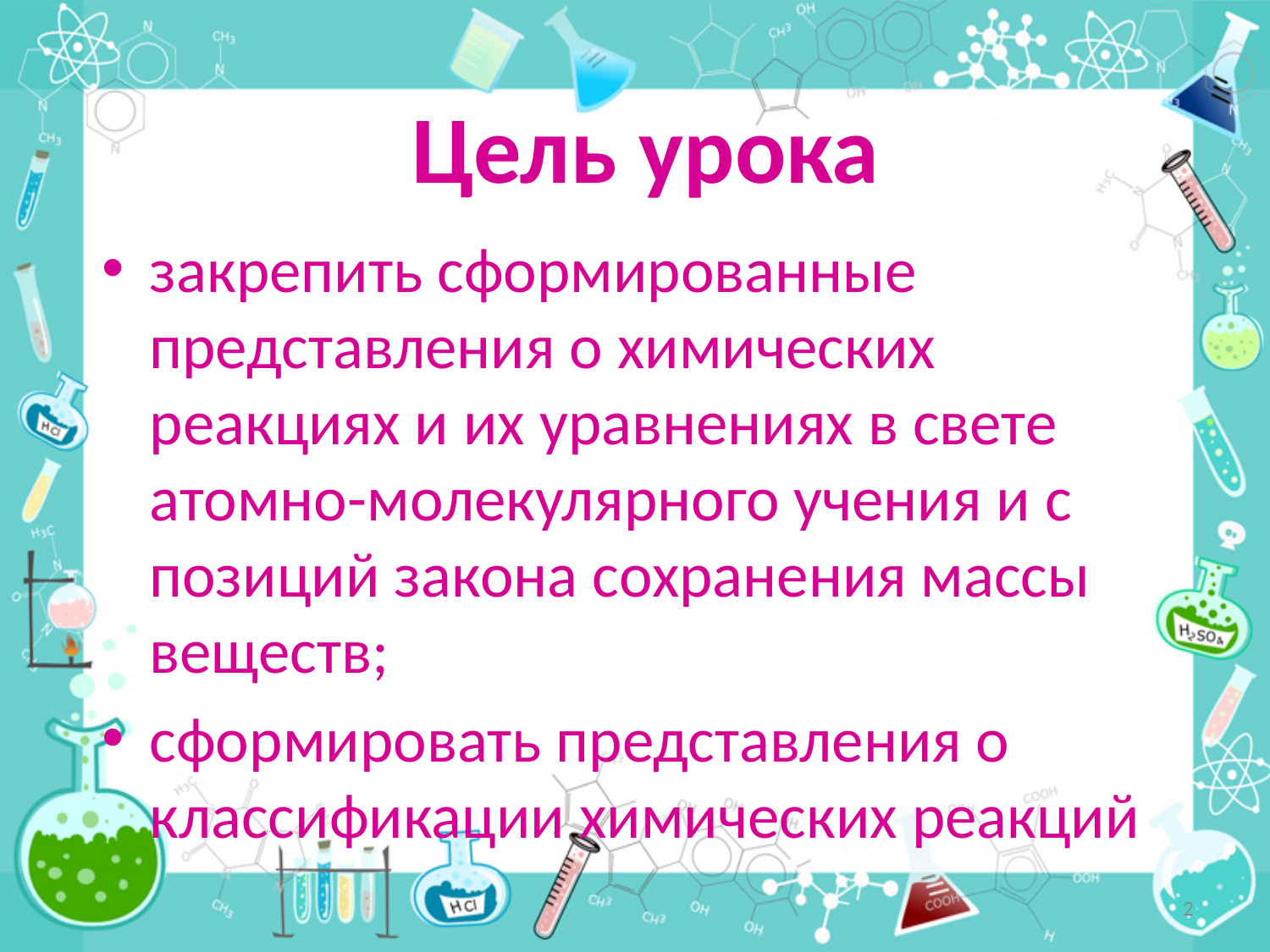

# Цель урока
закрепить сформированные представления о химических реакциях и их уравнениях в свете атомно-молекулярного учения и с позиций закона сохранения массы веществ;
сформировать представления о классификации химических реакций
2